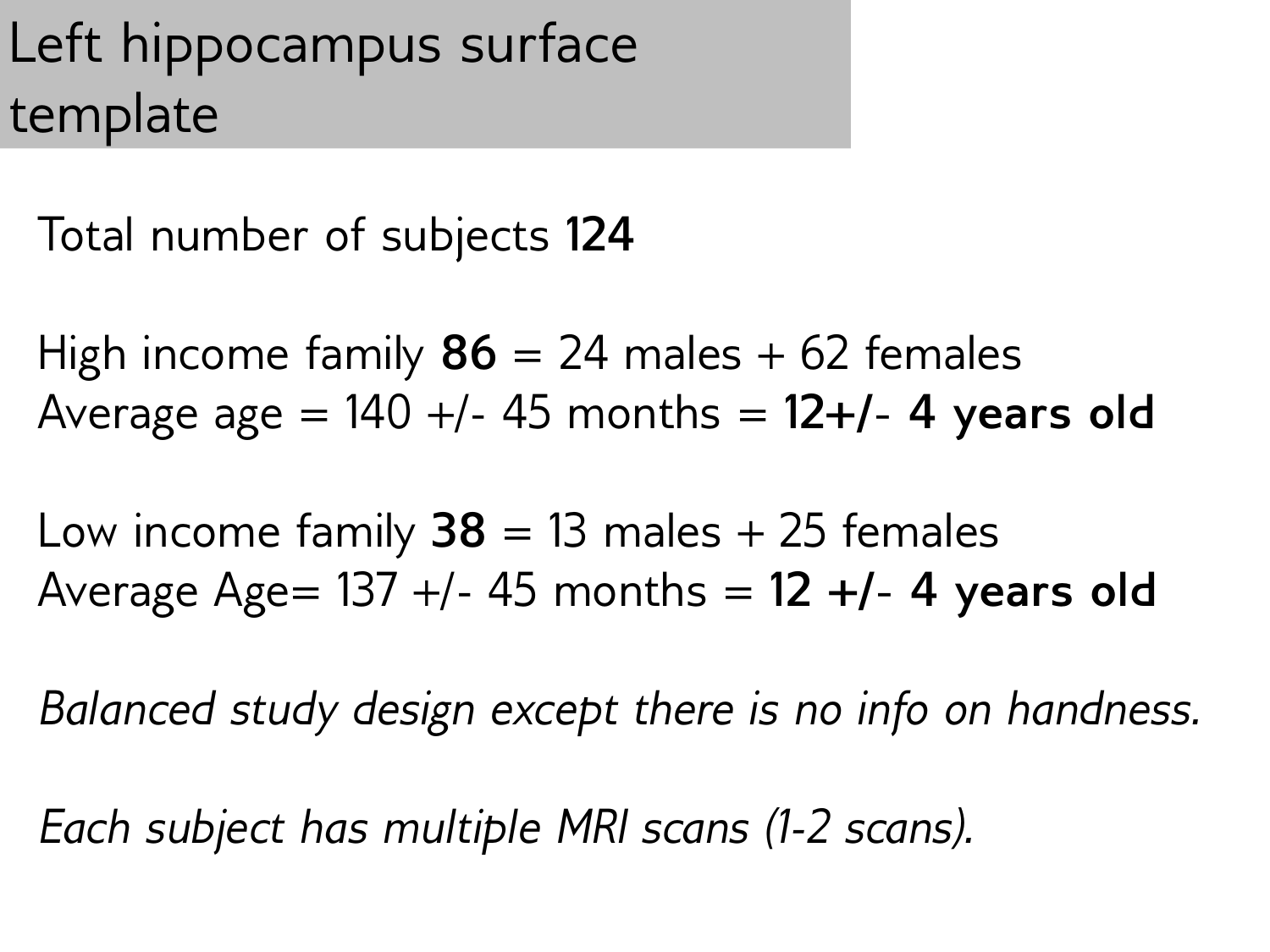

Left hippocampus surface template
Total number of subjects 124

High income family 86 = 24 males + 62 females
Average age = 140 +/- 45 months = 12+/- 4 years old

Low income family 38 = 13 males + 25 females
Average Age= 137 +/- 45 months = 12 +/- 4 years old

Balanced study design except there is no info on handness.

Each subject has multiple MRI scans (1-2 scans).